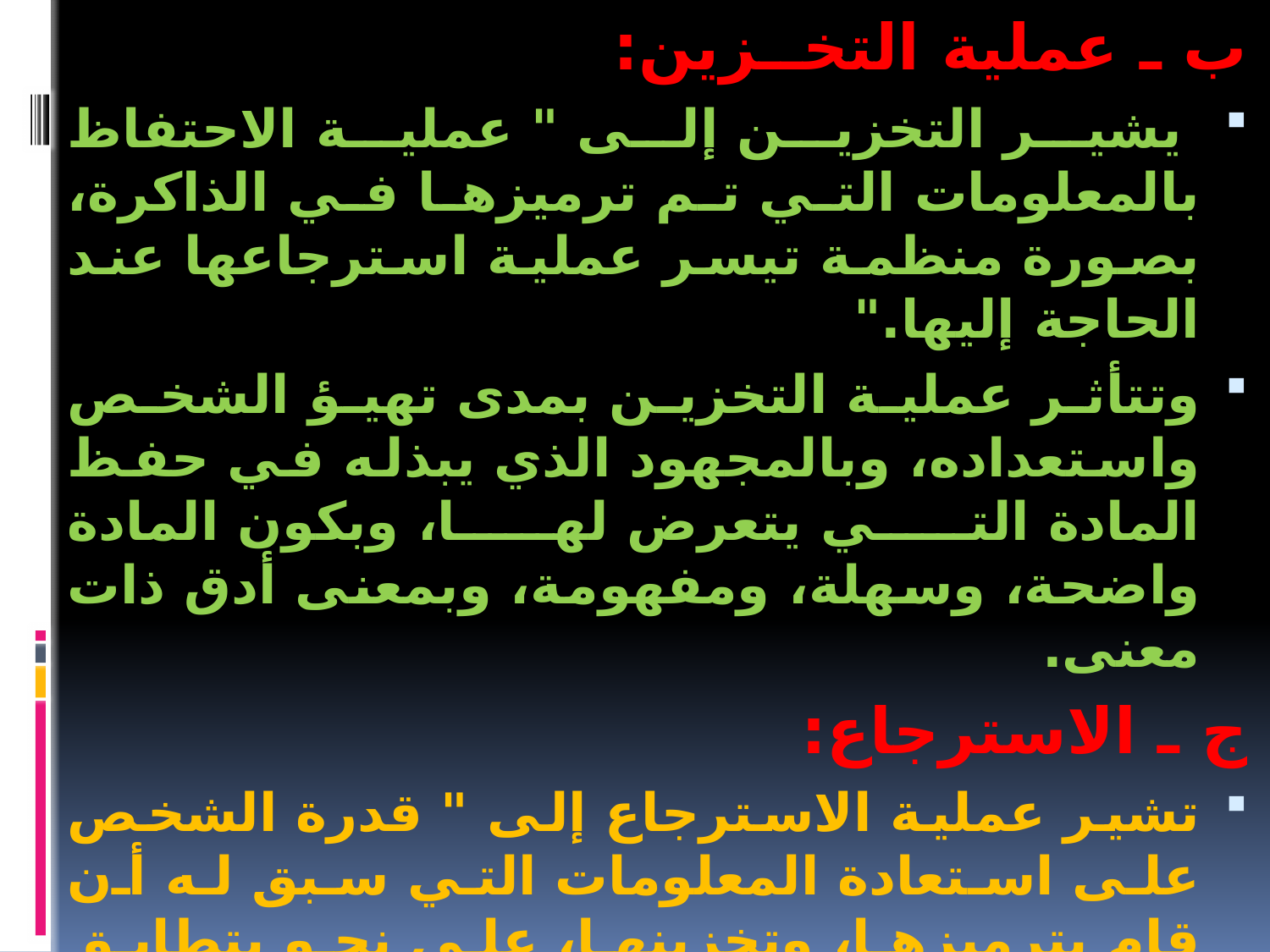

ب ـ عملية التخــزين:
 يشير التخزين إلى " عملية الاحتفاظ بالمعلومات التي تم ترميزها في الذاكرة، بصورة منظمة تيسر عملية استرجاعها عند الحاجة إليها."
وتتأثر عملية التخزين بمدى تهيؤ الشخص واستعداده، وبالمجهود الذي يبذله في حفظ المادة التي يتعرض لها، وبكون المادة واضحة، وسهلة، ومفهومة، وبمعنى أدق ذات معنى.
ج ـ الاسترجاع:
تشير عملية الاسترجاع إلى " قدرة الشخص على استعادة المعلومات التي سبق له أن قام بترميزها، وتخزينها، على نحو يتطابق مع الشكل الأصلي لهذه المعلومات."